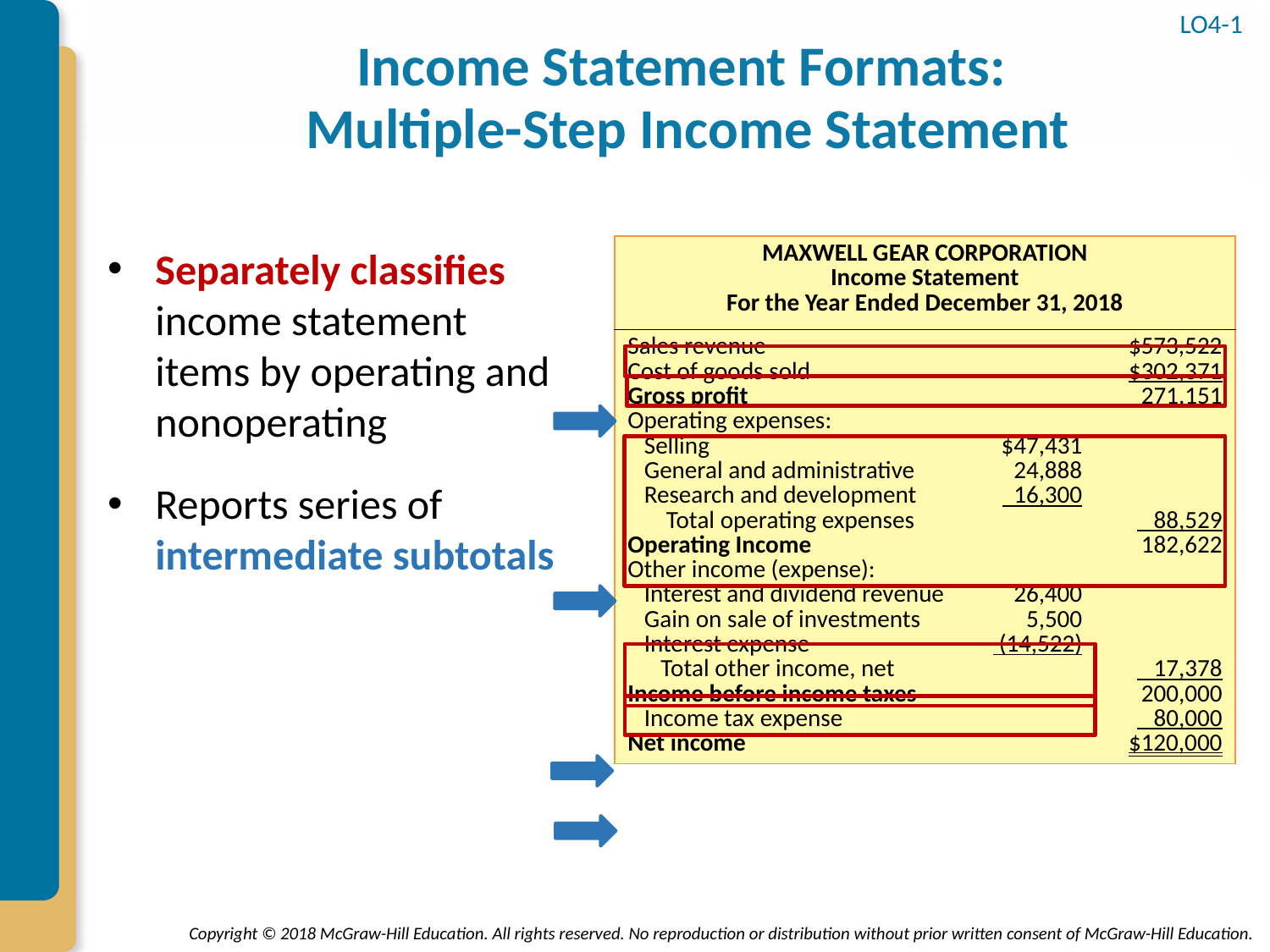

# Income Statement Formats: Multiple-Step Income Statement
LO4-1
Separately classifies income statement items by operating and nonoperating
Reports series of intermediate subtotals
| MAXWELL GEAR CORPORATION Income Statement For the Year Ended December 31, 2018 |  |  |
| --- | --- | --- |
| Sales revenue Cost of goods sold Gross profit Operating expenses: Selling General and administrative Research and development Total operating expenses Operating Income Other income (expense): Interest and dividend revenue Gain on sale of investments Interest expense Total other income, net Income before income taxes Income tax expense Net income | $47,431 24,888 16,300 26,400 5,500 (14,522) | $573,522 $302,371 271,151 88,529 182,622 17,378 200,000 80,000 $120,000 |